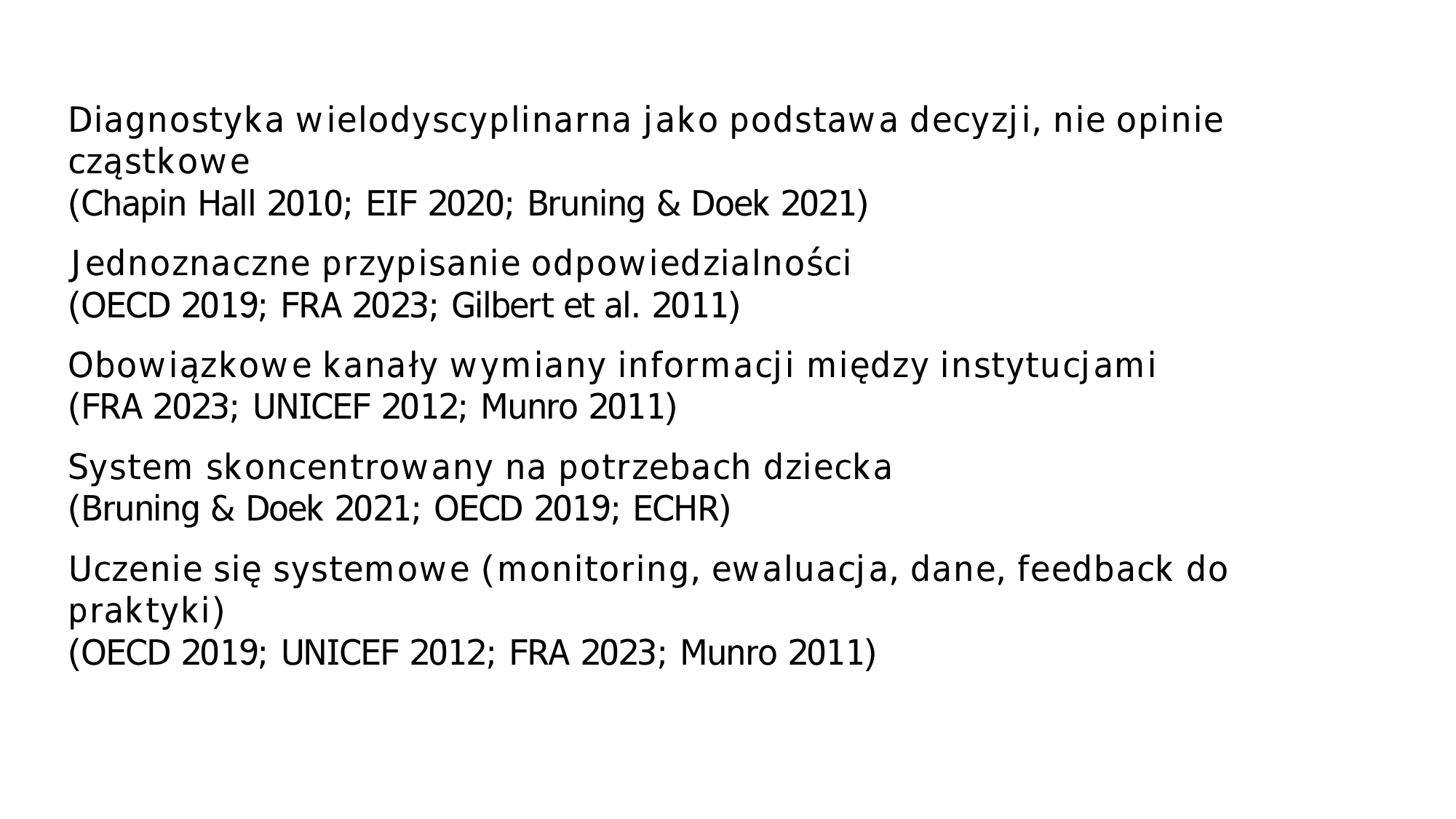

Diagnostyka wielodyscyplinarna jako podstawa decyzji, nie opinie cząstkowe
(Chapin Hall 2010; EIF 2020; Bruning & Doek 2021)
Jednoznaczne przypisanie odpowiedzialności
(OECD 2019; FRA 2023; Gilbert et al. 2011)
Obowiązkowe kanały wymiany informacji między instytucjami
(FRA 2023; UNICEF 2012; Munro 2011)
System skoncentrowany na potrzebach dziecka
(Bruning & Doek 2021; OECD 2019; ECHR)
Uczenie się systemowe (monitoring, ewaluacja, dane, feedback do praktyki)
(OECD 2019; UNICEF 2012; FRA 2023; Munro 2011)